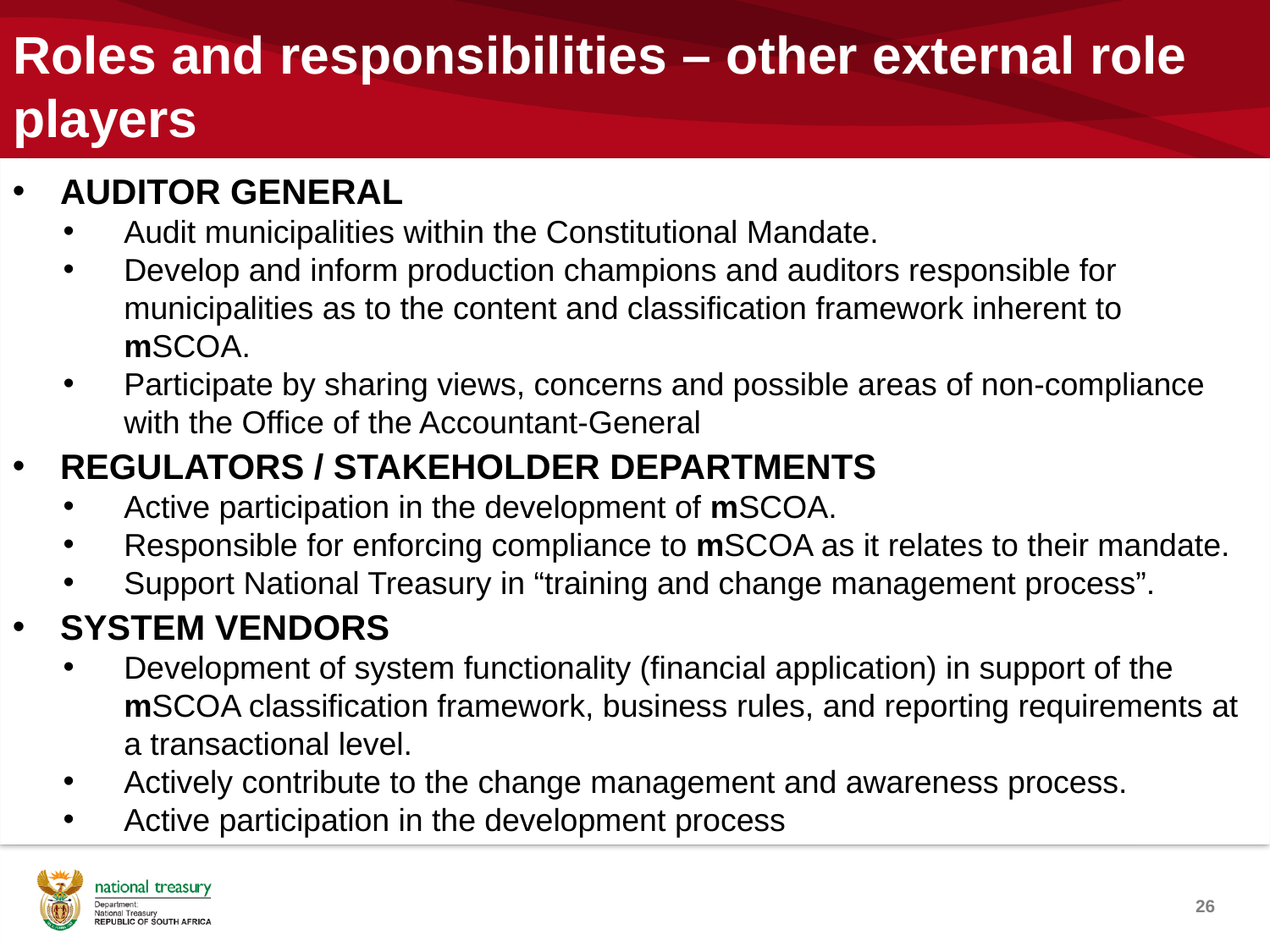

# Roles and responsibilities – other external role players
AUDITOR GENERAL
Audit municipalities within the Constitutional Mandate.
Develop and inform production champions and auditors responsible for municipalities as to the content and classification framework inherent to mSCOA.
Participate by sharing views, concerns and possible areas of non-compliance with the Office of the Accountant-General
REGULATORS / STAKEHOLDER DEPARTMENTS
Active participation in the development of mSCOA.
Responsible for enforcing compliance to mSCOA as it relates to their mandate.
Support National Treasury in “training and change management process”.
SYSTEM VENDORS
Development of system functionality (financial application) in support of the mSCOA classification framework, business rules, and reporting requirements at a transactional level.
Actively contribute to the change management and awareness process.
Active participation in the development process
26